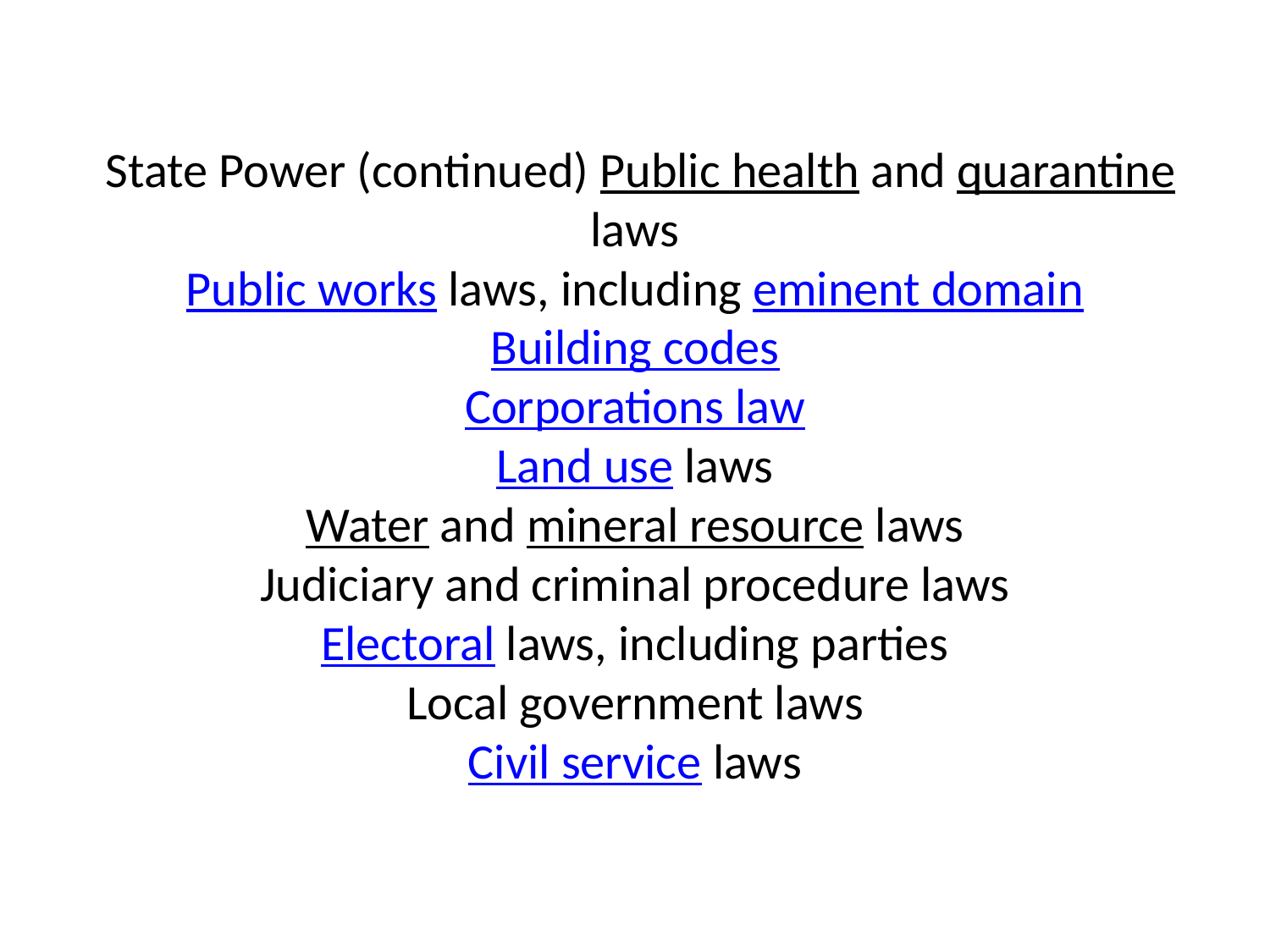

# State Power (continued) Public health and quarantine laws Public works laws, including eminent domain Building codes Corporations law Land use laws Water and mineral resource laws Judiciary and criminal procedure laws Electoral laws, including parties Local government laws Civil service laws